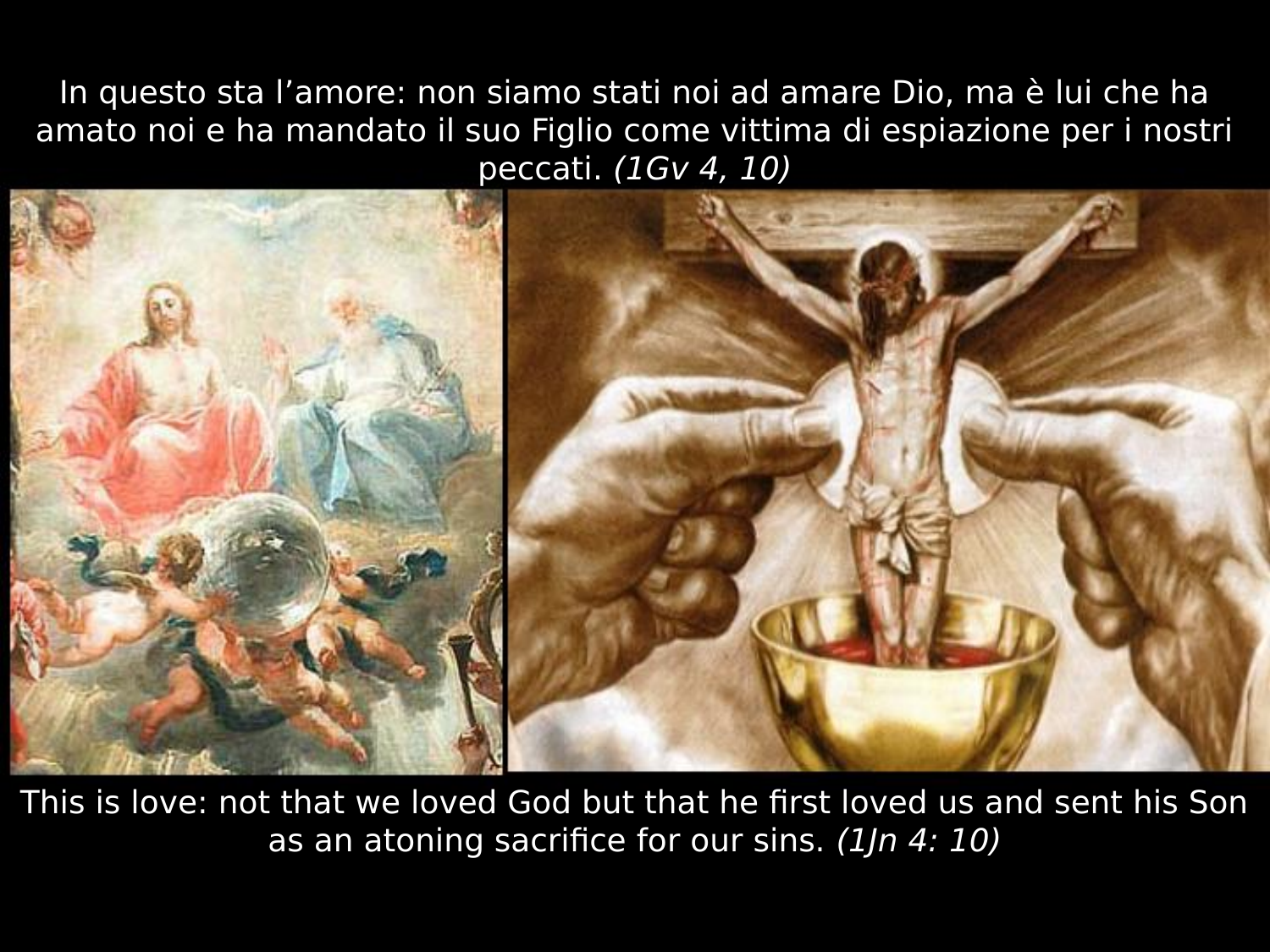

# In questo sta l’amore: non siamo stati noi ad amare Dio, ma è lui che ha amato noi e ha mandato il suo Figlio come vittima di espiazione per i nostri peccati. (1Gv 4, 10)
This is love: not that we loved God but that he first loved us and sent his Son as an atoning sacrifice for our sins. (1Jn 4: 10)